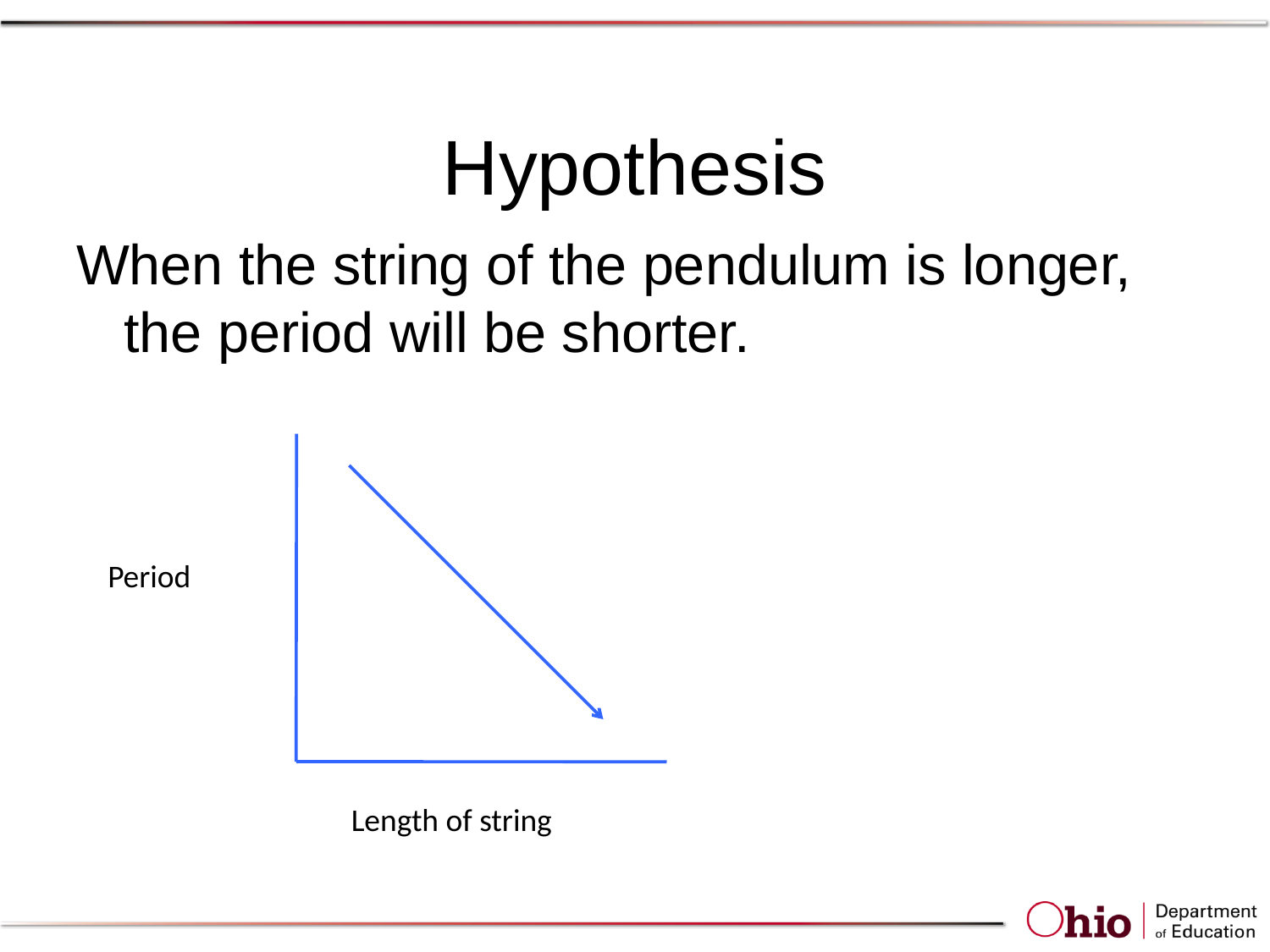

# Hypothesis
When the string of the pendulum is longer, the period will be shorter.

Period
Length of string